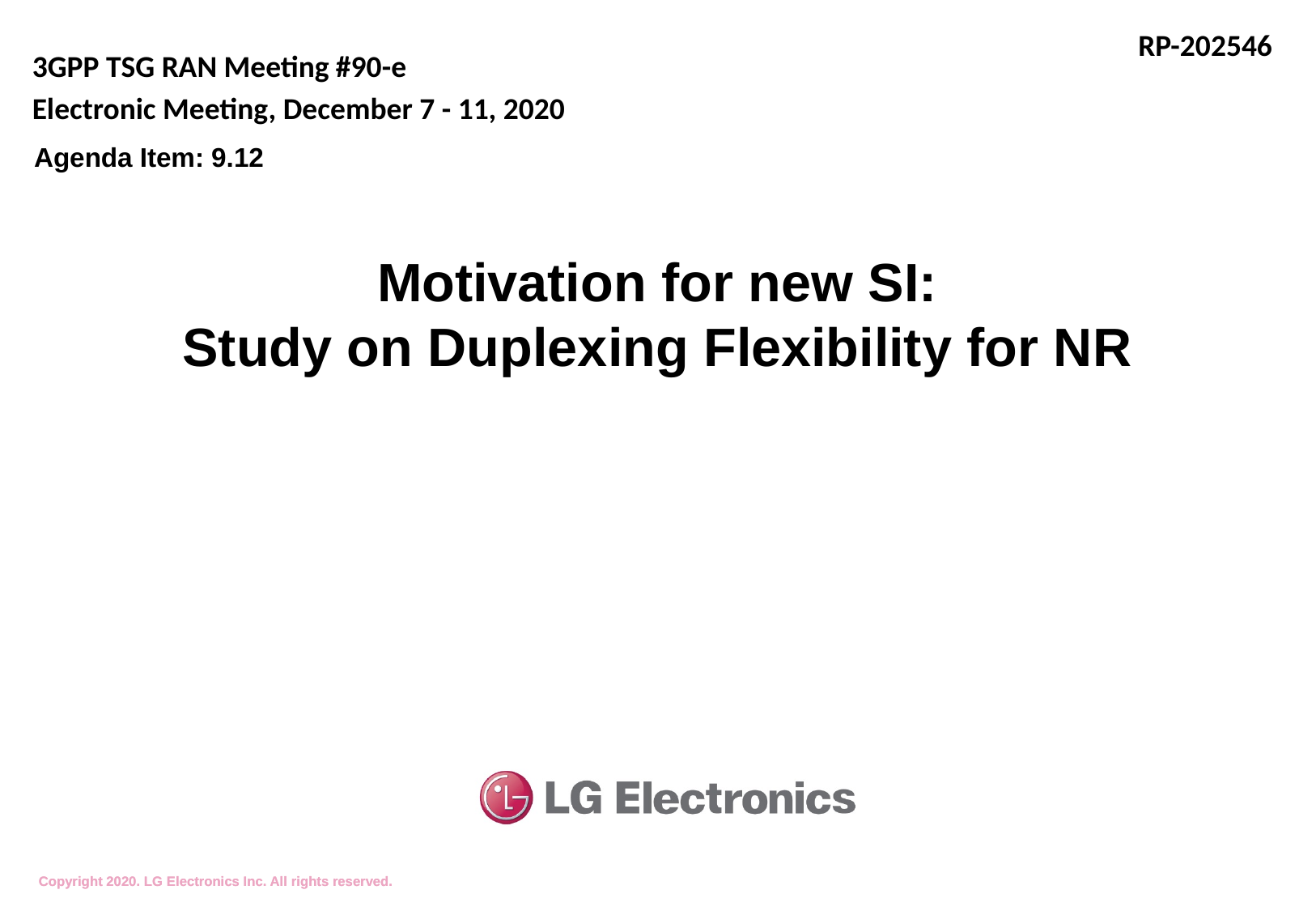

RP-202546
3GPP TSG RAN Meeting #90-e
Electronic Meeting, December 7 - 11, 2020
Agenda Item: 9.12
# Motivation for new SI: Study on Duplexing Flexibility for NR